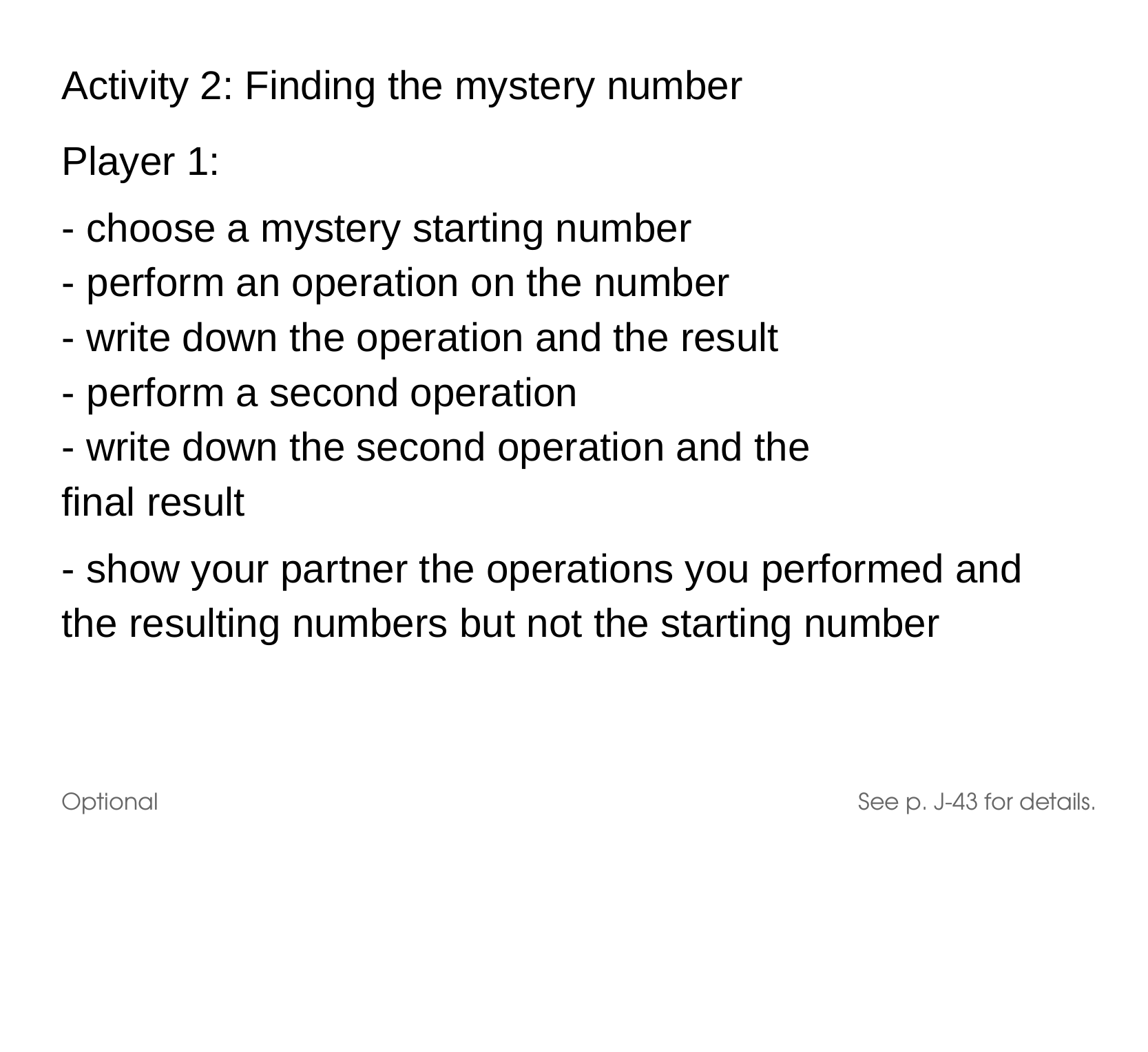

Activity 2: Finding the mystery number
Player 1:
- choose a mystery starting number
- perform an operation on the number
- write down the operation and the result
​- perform a second operation
- write down the second operation and the
final result
- show your partner the operations you performed and the resulting numbers but not the starting number
Optional
See p. J-43 for details.